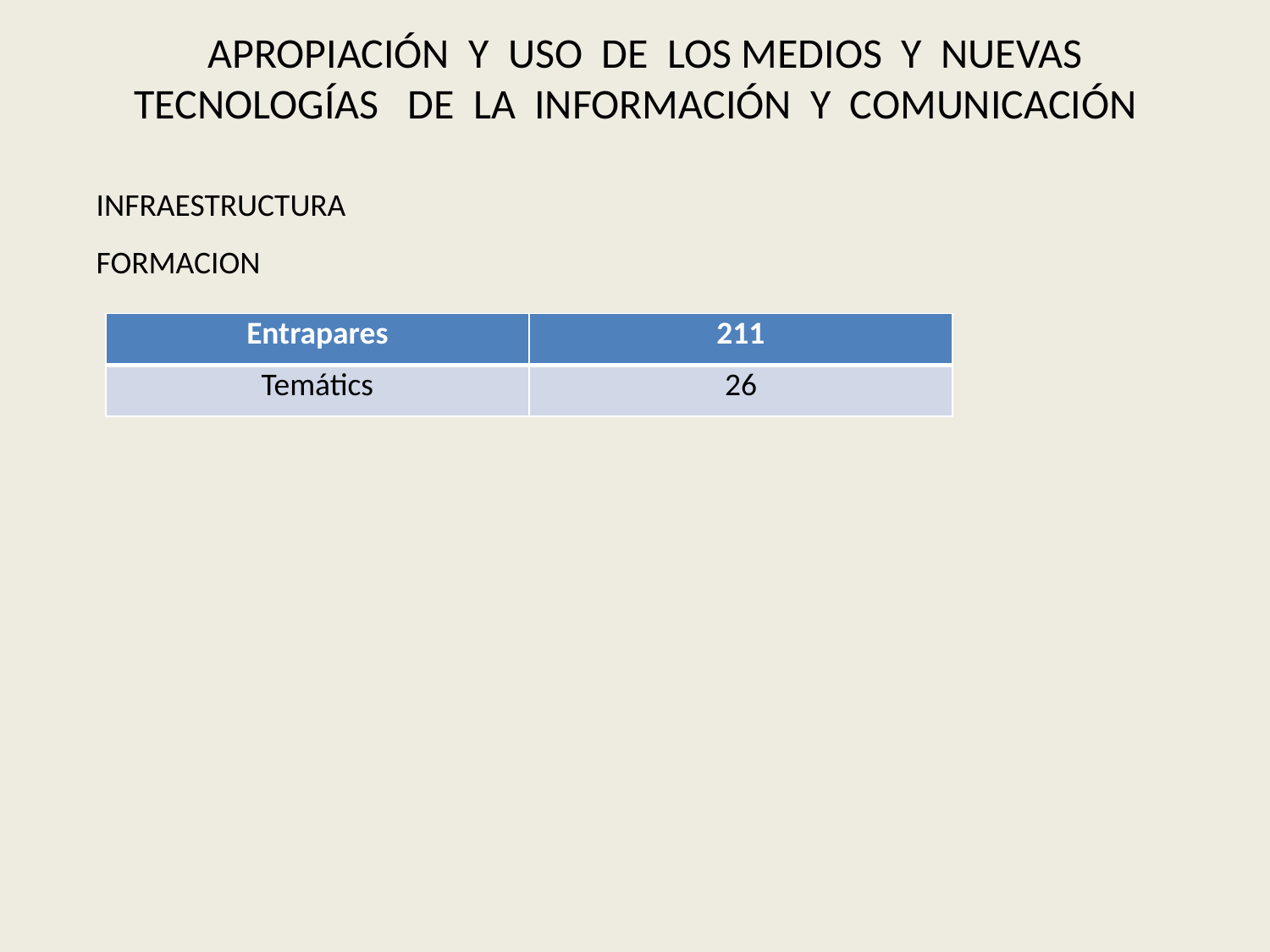

APROPIACIÓN  Y  USO  DE  LOS MEDIOS  Y  NUEVAS  TECNOLOGÍAS   DE  LA  INFORMACIÓN  Y  COMUNICACIÓN
  INFRAESTRUCTURA
  FORMACION
| Entrapares | 211 |
| --- | --- |
| Temátics | 26 |